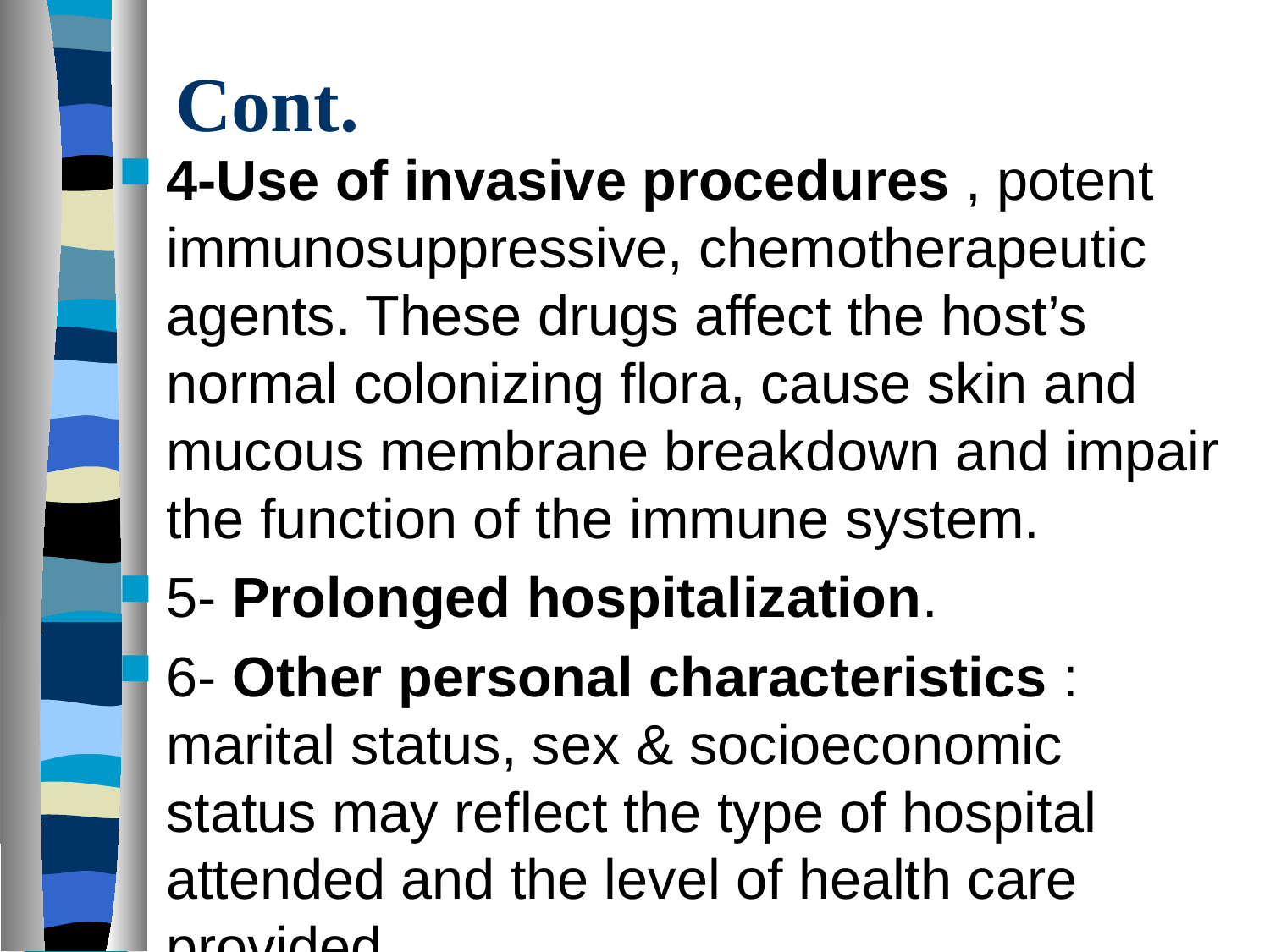

# Cont.
4-Use of invasive procedures , potent immunosuppressive, chemotherapeutic agents. These drugs affect the host’s normal colonizing flora, cause skin and mucous membrane breakdown and impair the function of the immune system.
5- Prolonged hospitalization.
6- Other personal characteristics : marital status, sex & socioeconomic status may reflect the type of hospital attended and the level of health care provided.